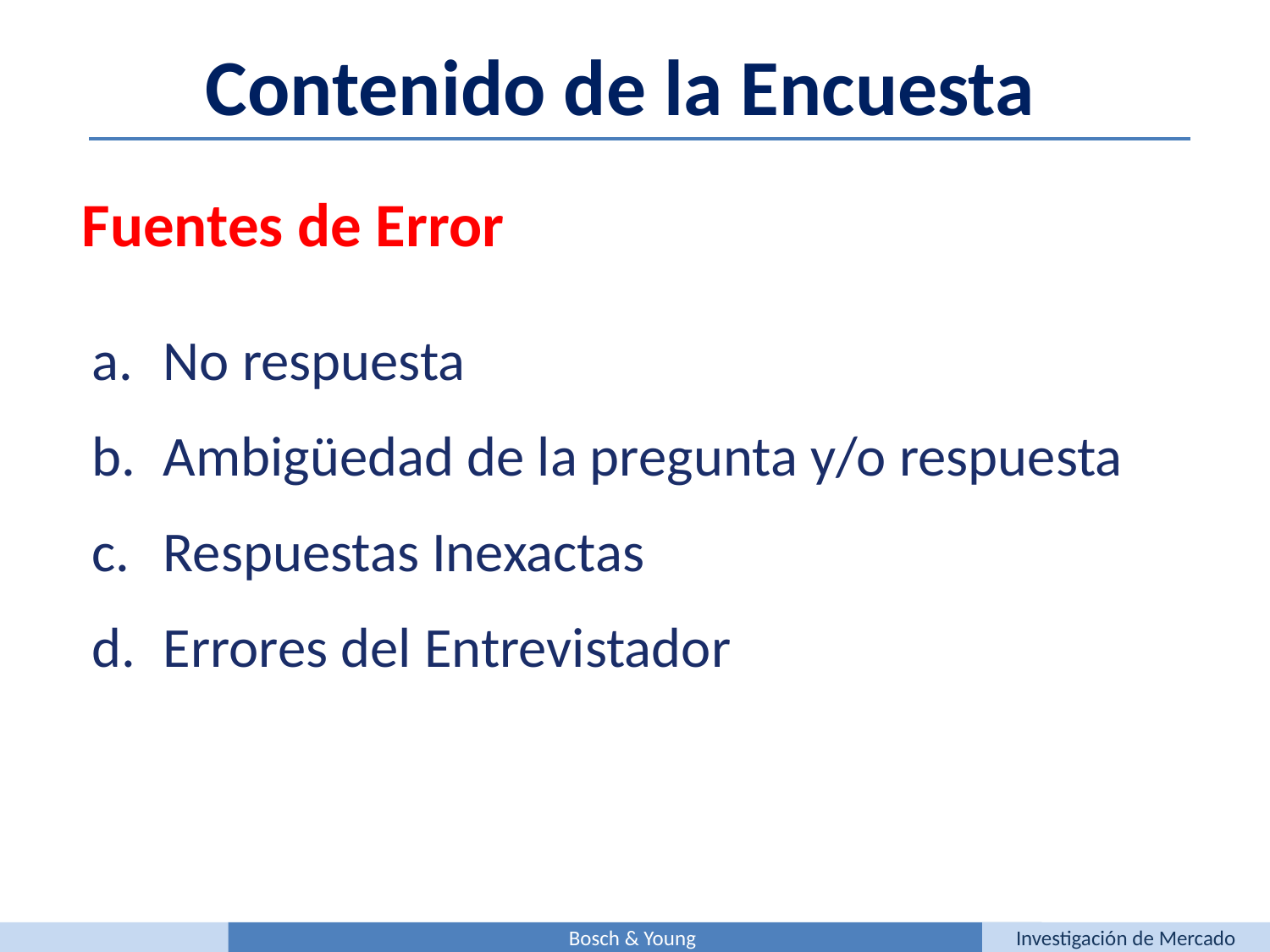

Contenido de la Encuesta
Fuentes de Error
No respuesta
Ambigüedad de la pregunta y/o respuesta
Respuestas Inexactas
Errores del Entrevistador

Bosch & Young
Investigación de Mercado